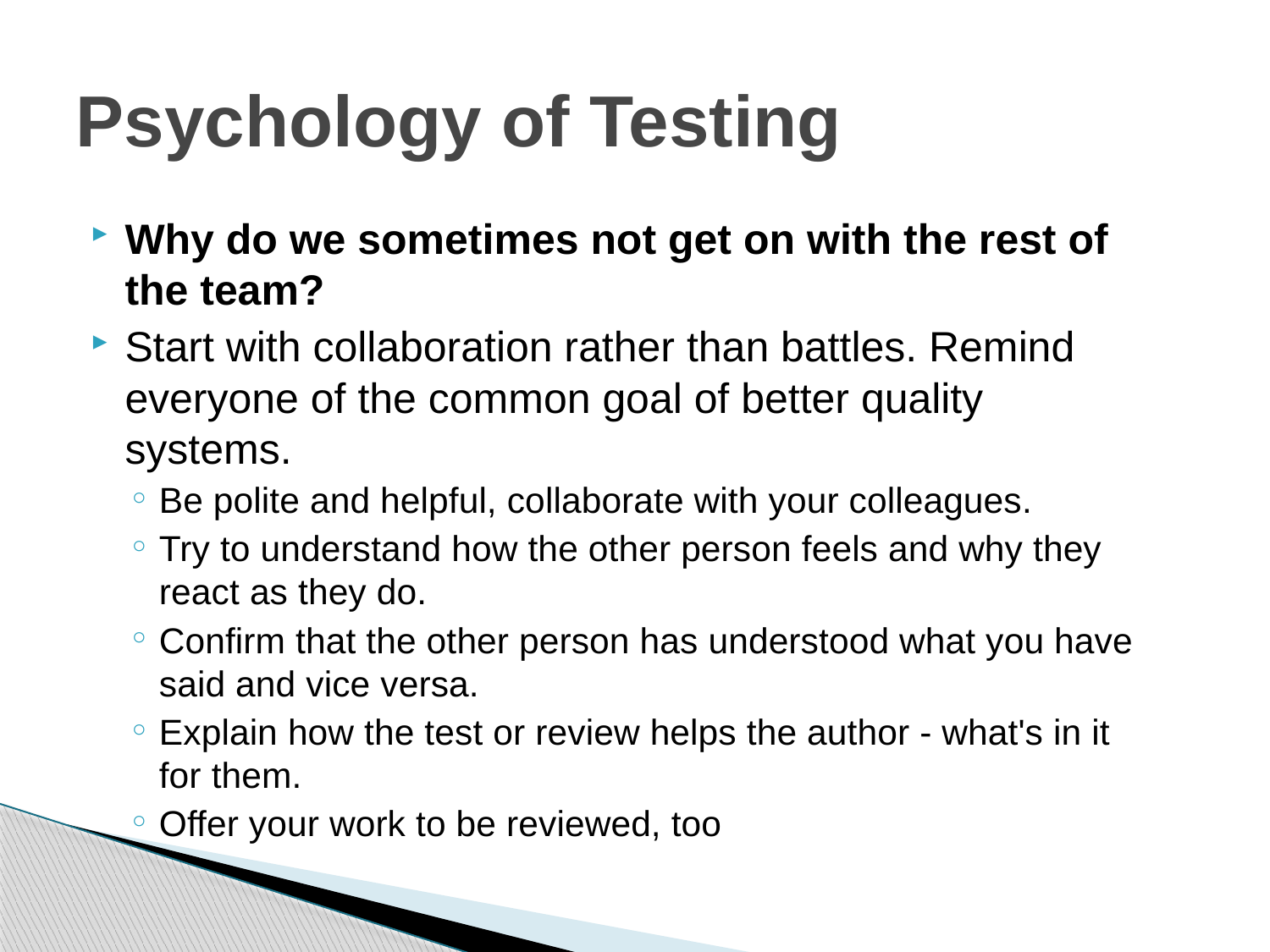

# Psychology of Testing
Why do we sometimes not get on with the rest of the team?
Start with collaboration rather than battles. Remind everyone of the common goal of better quality systems.
Be polite and helpful, collaborate with your colleagues.
Try to understand how the other person feels and why they react as they do.
Confirm that the other person has understood what you have said and vice versa.
Explain how the test or review helps the author - what's in it for them.
Offer your work to be reviewed, too